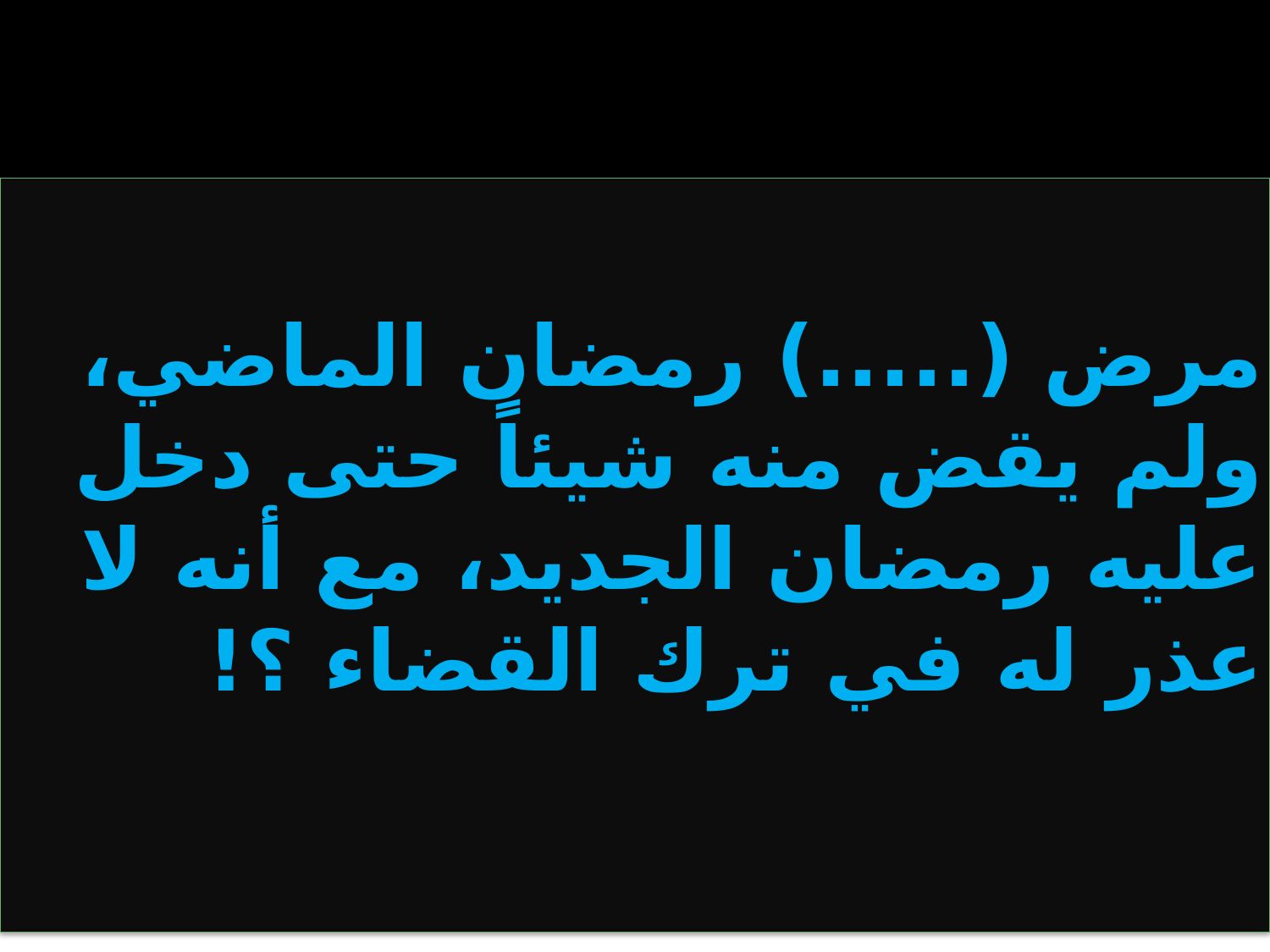

# مرض (.....) رمضان الماضي، ولم يقض منه شيئاً حتى دخل عليه رمضان الجديد، مع أنه لا عذر له في ترك القضاء ؟!